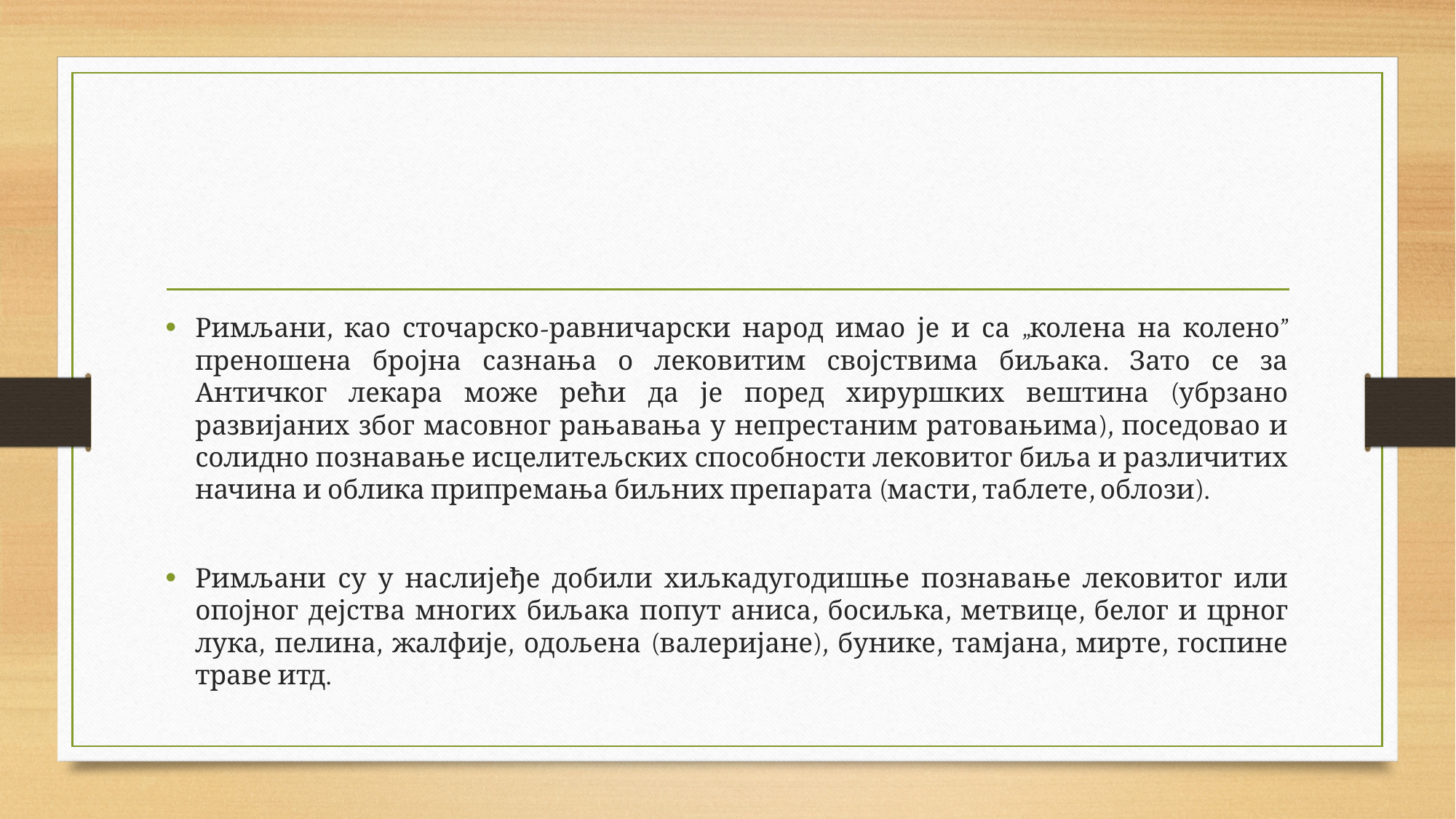

Римљани, као сточарско-равничарски народ имао је и са „колена на колено” преношена бројна сазнања о лековитим својствима биљака. Зато се за Античког лекара може рећи да је поред хируршких вештина (убрзано развијаних због масовног рањавања у непрестаним ратовањима), поседовао и солидно познавање исцелитељских способности лековитог биља и различитих начина и облика припремања биљних препарата (масти, таблете, облози).

Римљани су у наслијеђе добили хиљкадугодишње познавање лековитог или опојног дејства многих биљака попут аниса, босиљка, метвице, белог и црног лука, пелина, жалфије, одољена (валеријане), бунике, тамјана, мирте, госпине траве итд.